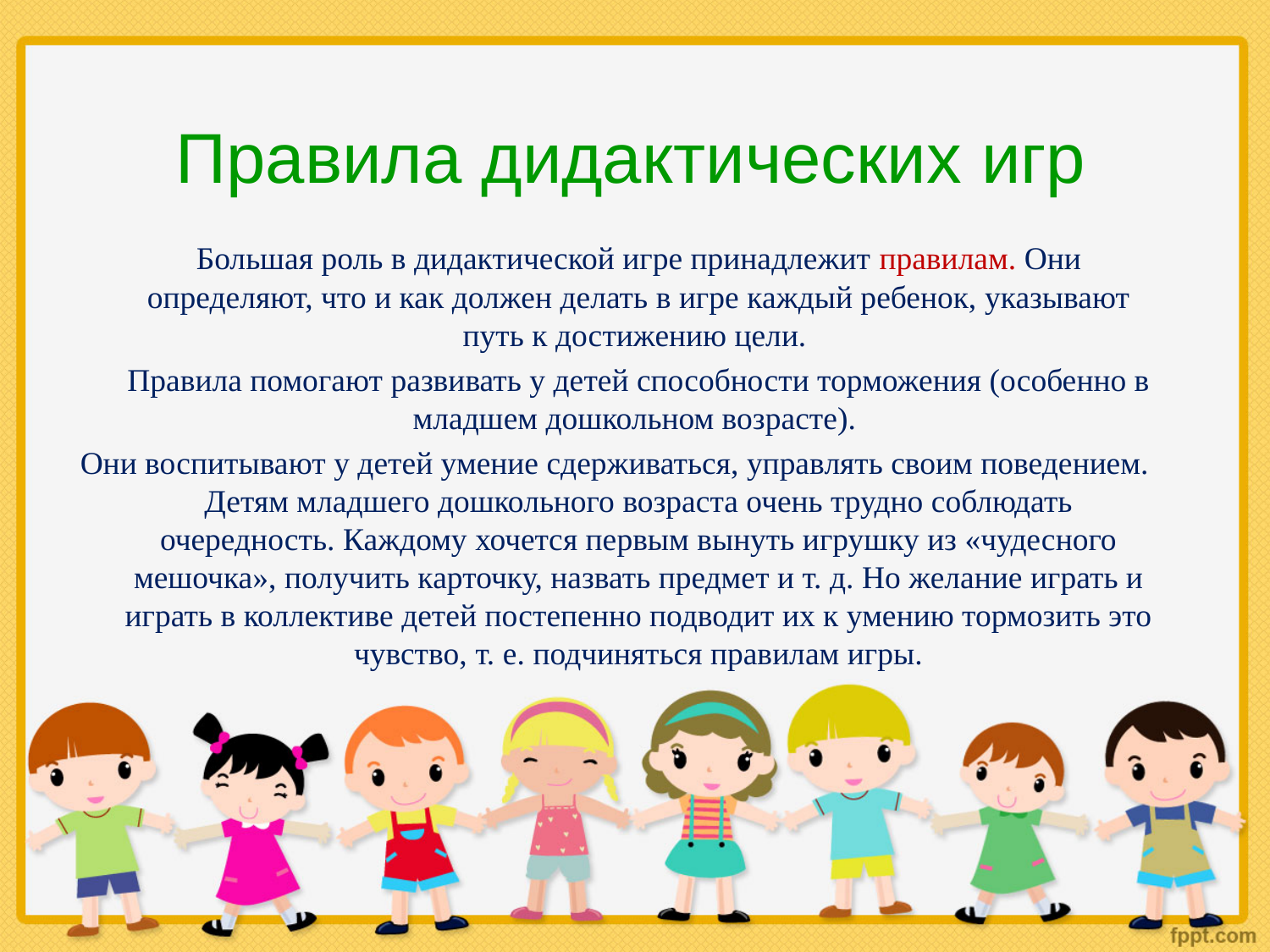

# Правила дидактических игр
	Большая роль в дидактической игре принадлежит правилам. Они определяют, что и как должен делать в игре каждый ребенок, указывают путь к достижению цели.
	Правила помогают развивать у детей способности торможения (особенно в младшем дошкольном возрасте).
Они воспитывают у детей умение сдерживаться, управлять своим поведением.
Детям младшего дошкольного возраста очень трудно соблюдать очередность. Каждому хочется первым вынуть игрушку из «чудесного мешочка», получить карточку, назвать предмет и т. д. Но желание играть и играть в коллективе детей постепенно подводит их к умению тормозить это чувство, т. е. подчиняться правилам игры.